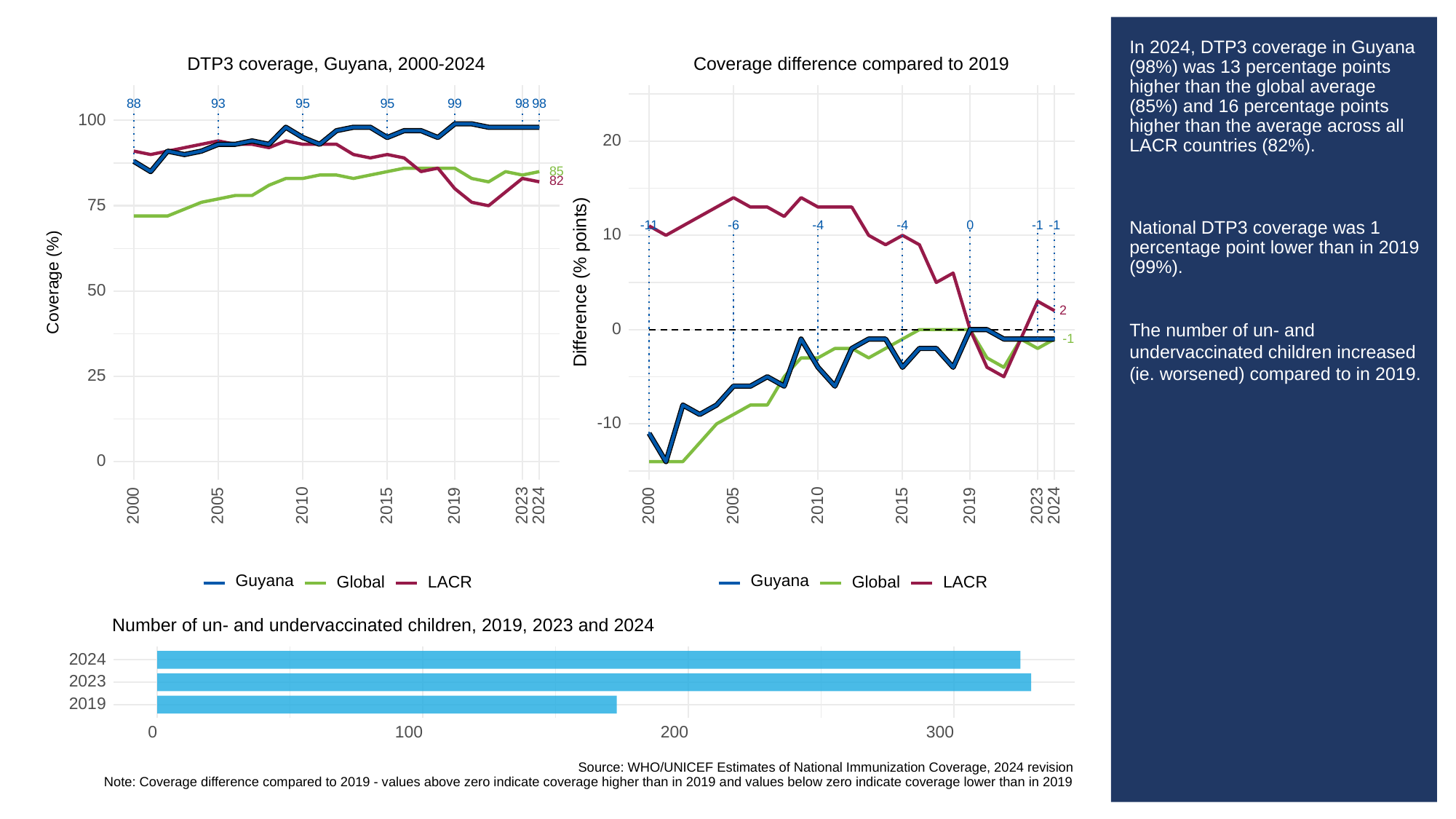

# In 2024, DTP3 coverage in Guyana (98%) was 13 percentage points higher than the global average (85%) and 16 percentage points higher than the average across all LACR countries (82%).

National DTP3 coverage was 1 percentage point lower than in 2019 (99%).

The number of un- and undervaccinated children increased (ie. worsened) compared to in 2019.

DTP3 coverage, Guyana, 2000-2024
Coverage difference compared to 2019

93
88
95
95
99
98
98

100

20

85

82

75

-6
0
-11
-1
-1
-4
-4
10

Difference (% points)
Coverage (%)

50

2
0

-1
25

-10

0

2023
2023
2000
2005
2010
2015
2019
2024
2000
2005
2010
2015
2019
2024
Guyana
Guyana
Global
LACR
Global
LACR

Number of un- and undervaccinated children, 2019, 2023 and 2024

2024

2023

2019

300
0
100
200
Source: WHO/UNICEF Estimates of National Immunization Coverage, 2024 revision
Note: Coverage difference compared to 2019 - values above zero indicate coverage higher than in 2019 and values below zero indicate coverage lower than in 2019